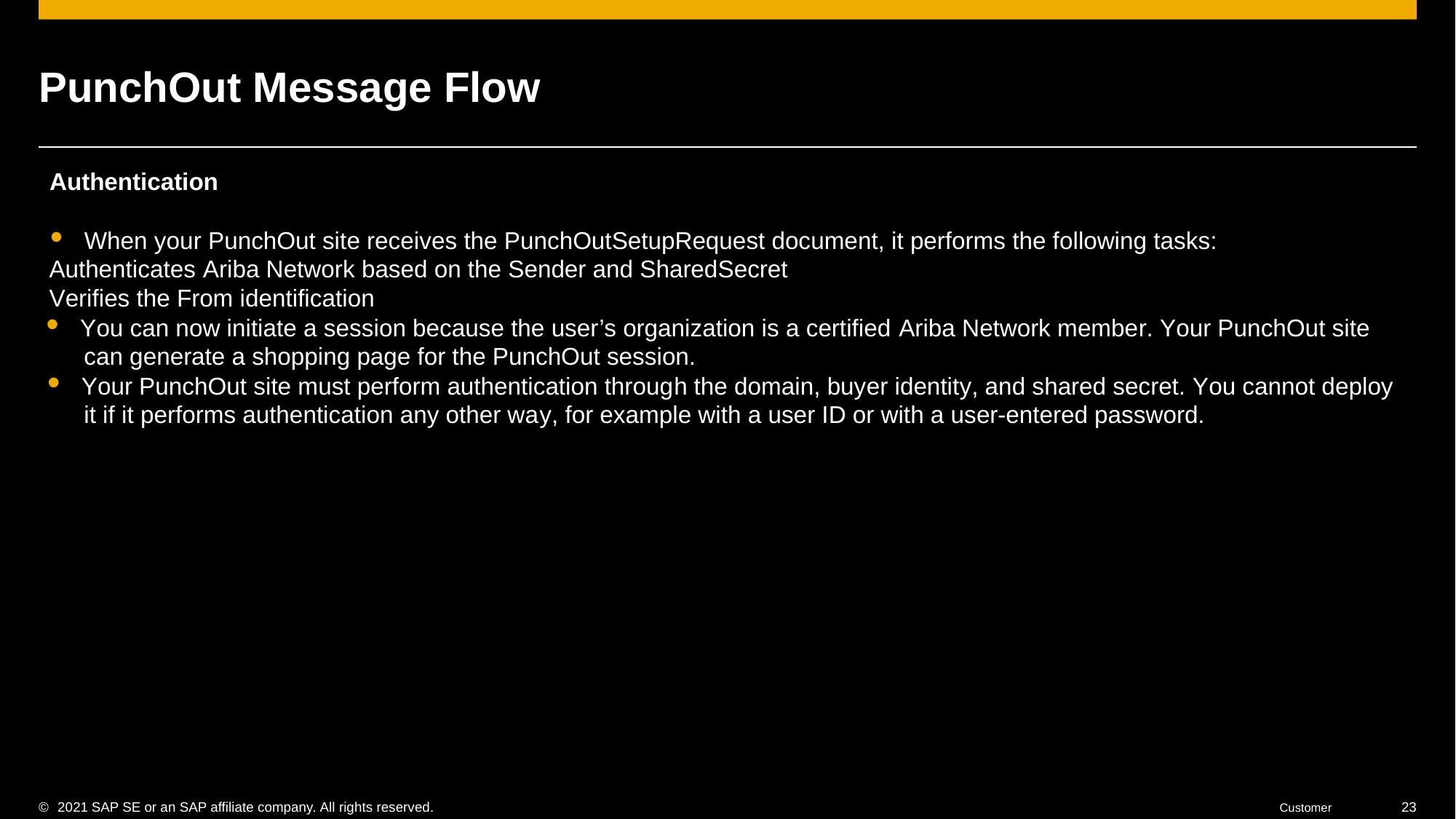

PunchOut Message Flow

Authentication
•When your PunchOut site receives the PunchOutSetupRequest document, it performs the following tasks:
Authenticates Ariba Network based on the Sender and SharedSecret
Verifies the From identification
•You can now initiate a session because the user’s organization is a certified Ariba Network member. Your PunchOut site
can generate a shopping page for the PunchOut session.
•Your PunchOut site must perform authentication through the domain, buyer identity, and shared secret. You cannot deploy
it if it performs authentication any other way, for example with a user ID or with a user-entered password.
©	2021SAP SE or an SAP affiliate company. All rights reserved.	Customer	23